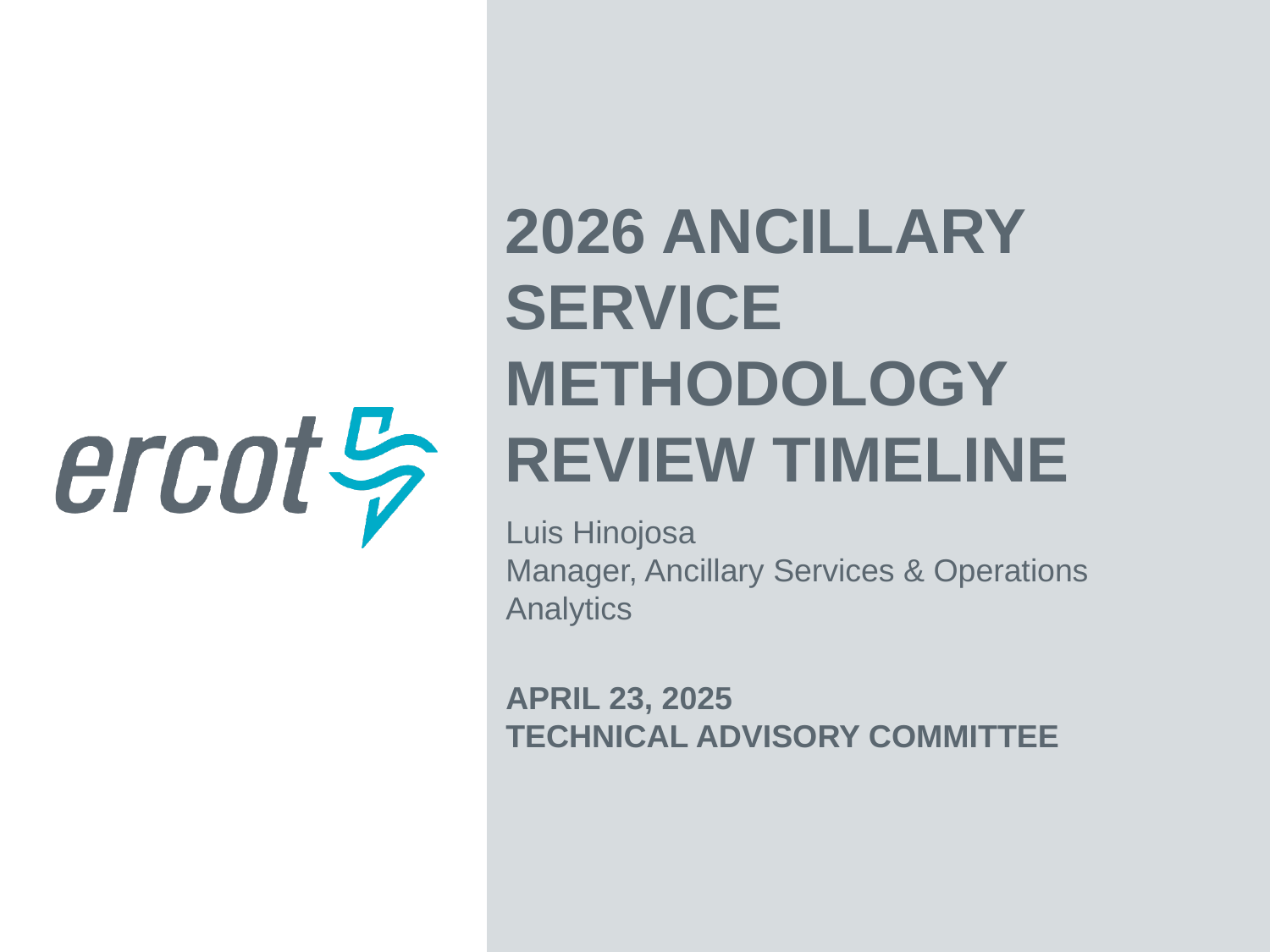

2026 Ancillary Service Methodology Review Timeline
Luis Hinojosa
Manager, Ancillary Services & Operations Analytics
April 23, 2025
Technical Advisory Committee